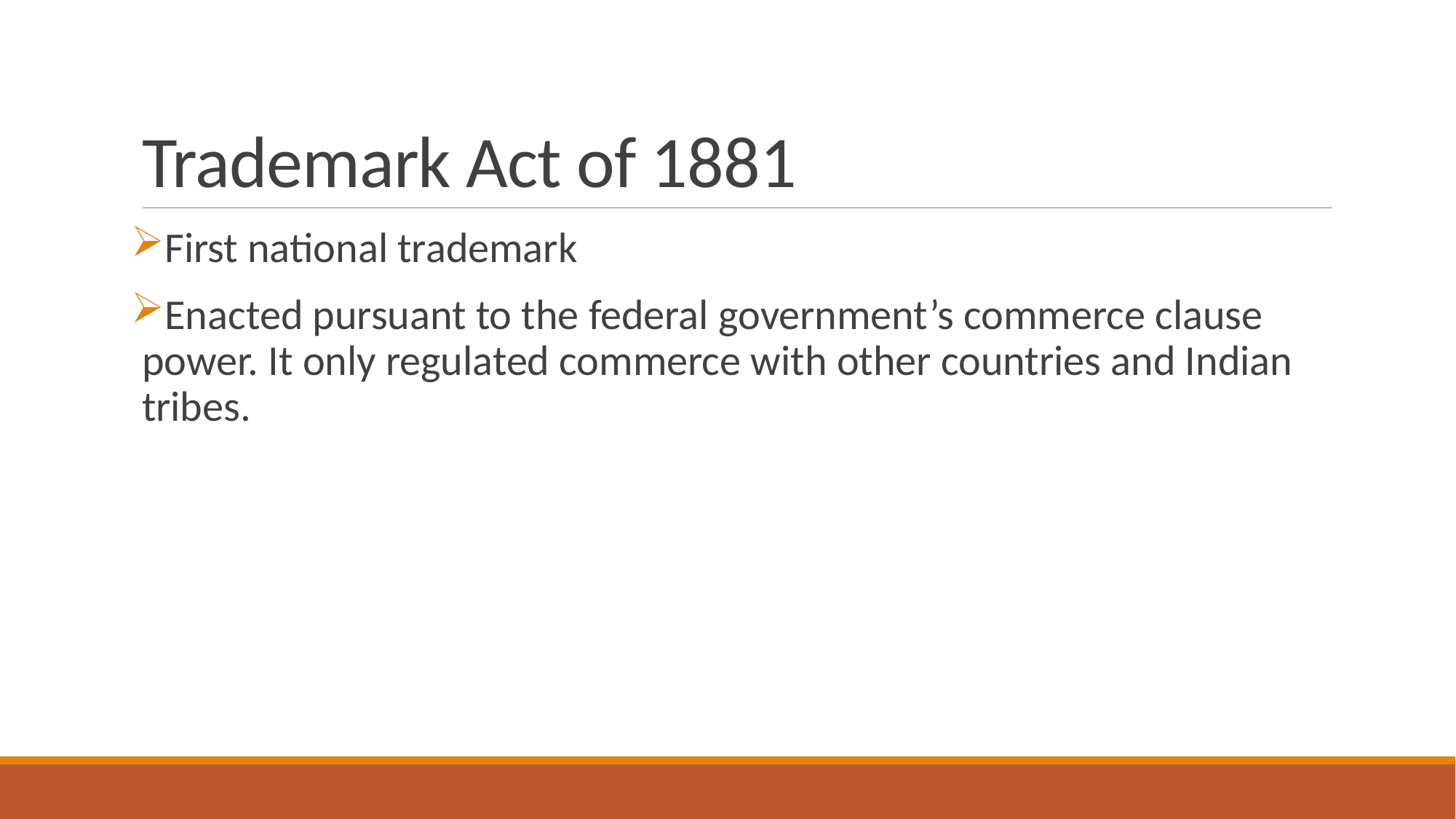

# Trademark Act of 1881
First national trademark
Enacted pursuant to the federal government’s commerce clause power. It only regulated commerce with other countries and Indian tribes.